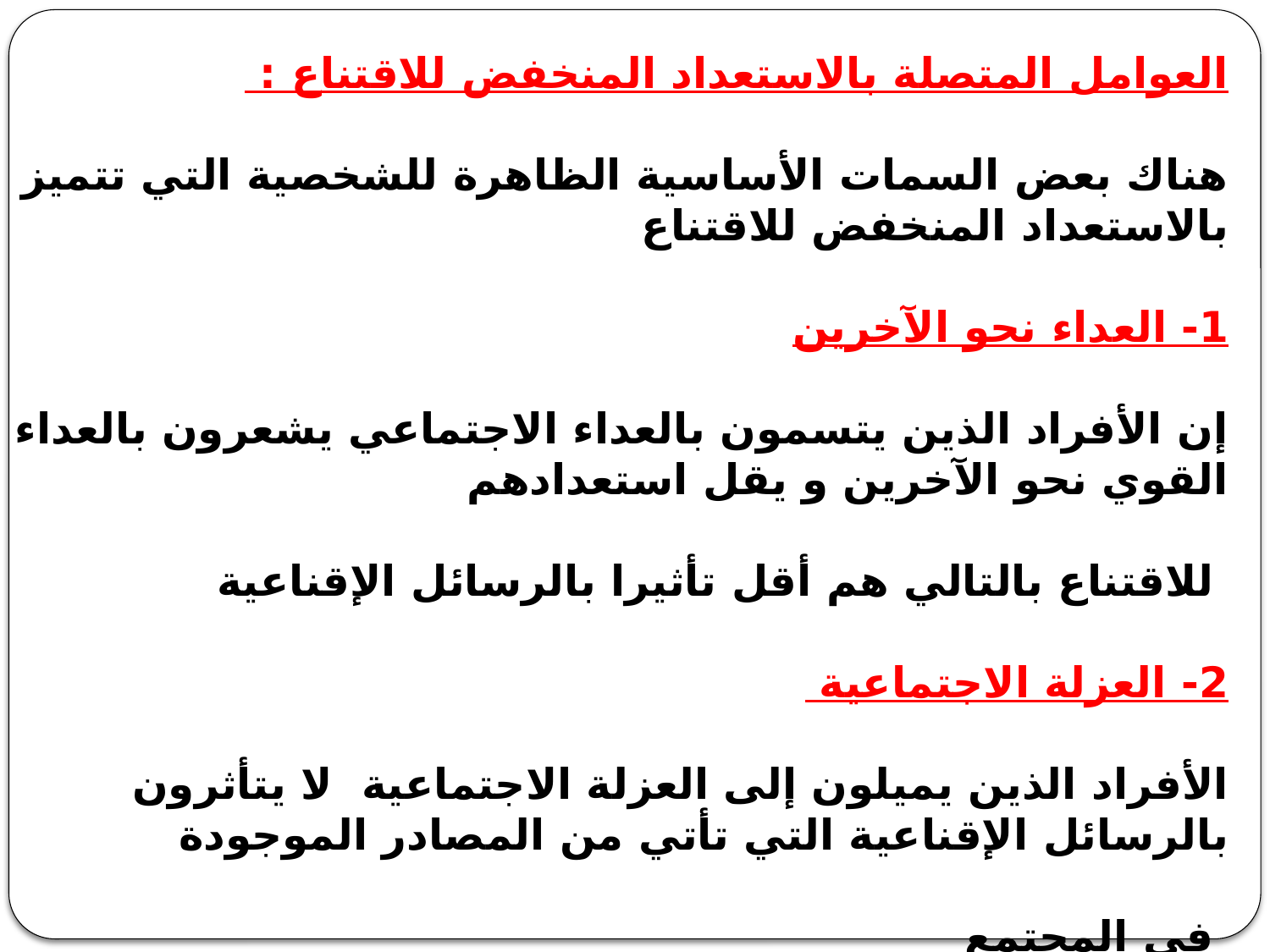

العوامل المتصلة بالاستعداد المنخفض للاقتناع :

هناك بعض السمات الأساسية الظاهرة للشخصية التي تتميز بالاستعداد المنخفض للاقتناع

1- العداء نحو الآخرين

إن الأفراد الذين يتسمون بالعداء الاجتماعي يشعرون بالعداء  القوي نحو الآخرين و يقل استعدادهم

 للاقتناع بالتالي هم أقل تأثيرا بالرسائل الإقناعية

2- العزلة الاجتماعية

الأفراد الذين يميلون إلى العزلة الاجتماعية  لا يتأثرون بالرسائل الإقناعية التي تأتي من المصادر الموجودة

 في المجتمع